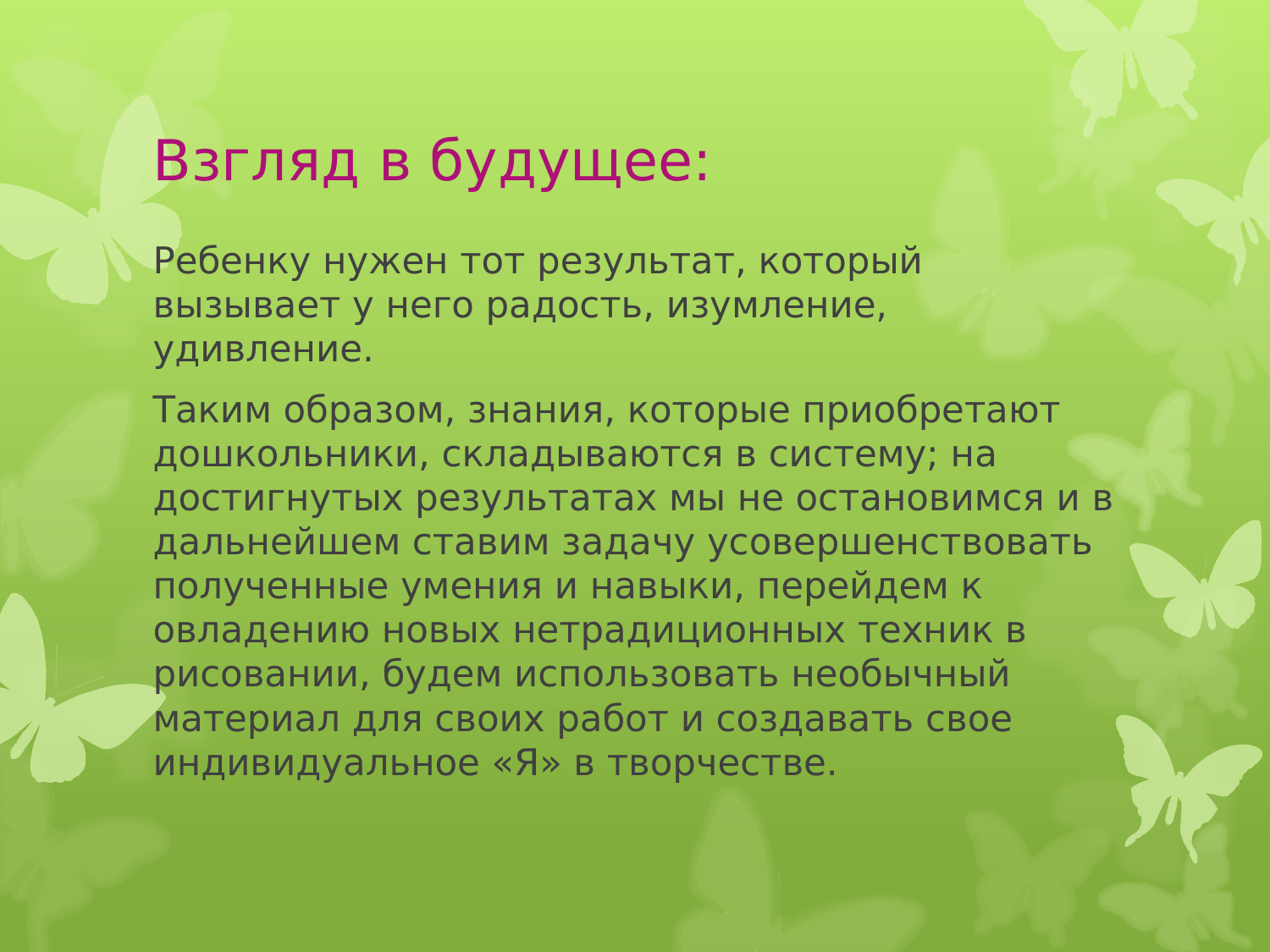

# Взгляд в будущее:
Ребенку нужен тот результат, который вызывает у него радость, изумление, удивление.
Таким образом, знания, которые приобретают дошкольники, складываются в систему; на достигнутых результатах мы не остановимся и в дальнейшем ставим задачу усовершенствовать полученные умения и навыки, перейдем к овладению новых нетрадиционных техник в рисовании, будем использовать необычный материал для своих работ и создавать свое индивидуальное «Я» в творчестве.